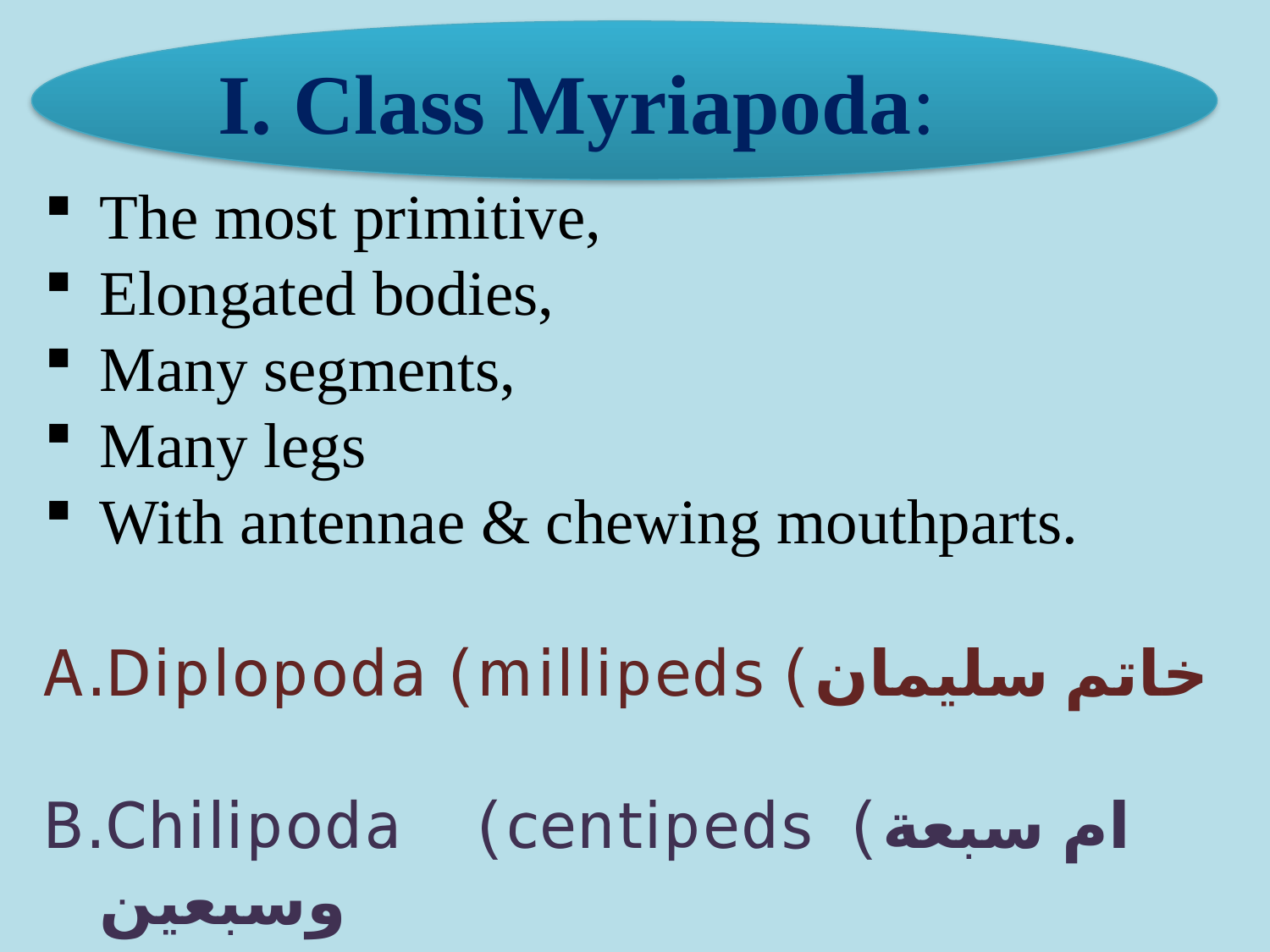

I. Class Myriapoda:

The most primitive,
Elongated bodies,
Many segments,
Many legs
With antennae & chewing mouthparts.

Diplopoda (millipeds (خاتم سليمان

Chilipoda    (centipeds  (ام سبعة وسبعين